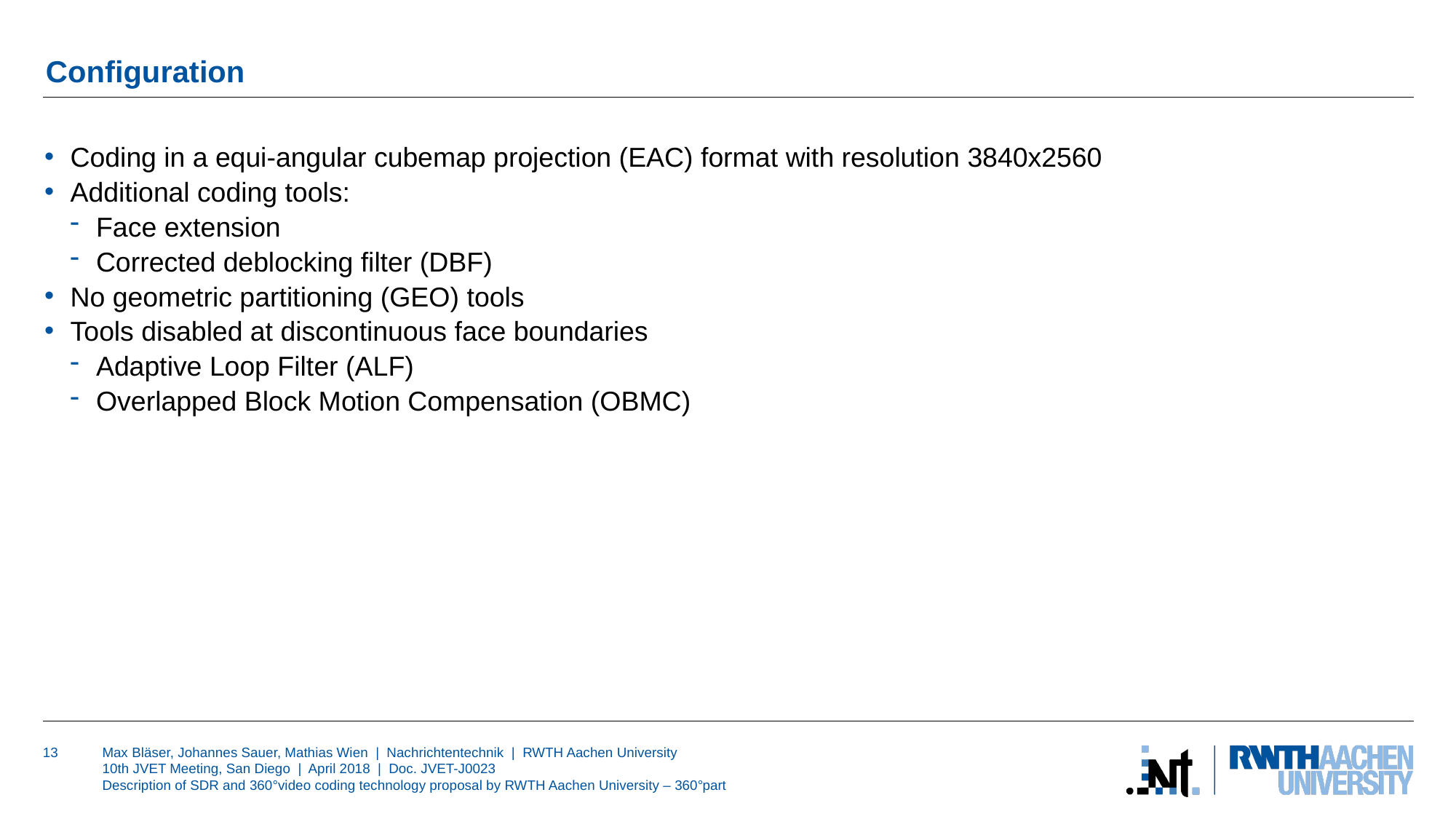

# Configuration
Coding in a equi-angular cubemap projection (EAC) format with resolution 3840x2560
Additional coding tools:
Face extension
Corrected deblocking filter (DBF)
No geometric partitioning (GEO) tools
Tools disabled at discontinuous face boundaries
Adaptive Loop Filter (ALF)
Overlapped Block Motion Compensation (OBMC)